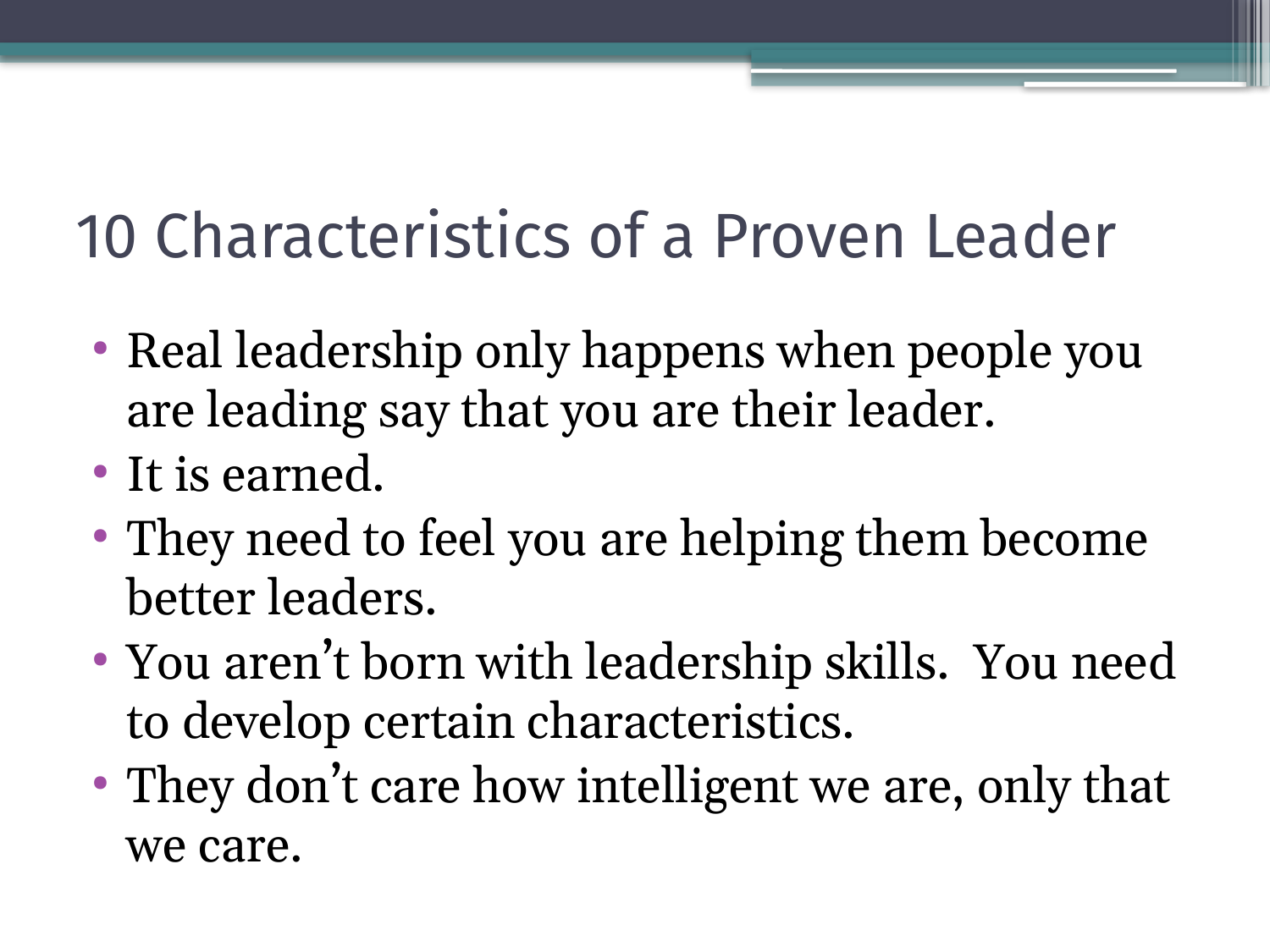

# 10 Characteristics of a Proven Leader
Real leadership only happens when people you are leading say that you are their leader.
It is earned.
They need to feel you are helping them become better leaders.
You aren’t born with leadership skills.  You need to develop certain characteristics.
They don’t care how intelligent we are, only that we care.